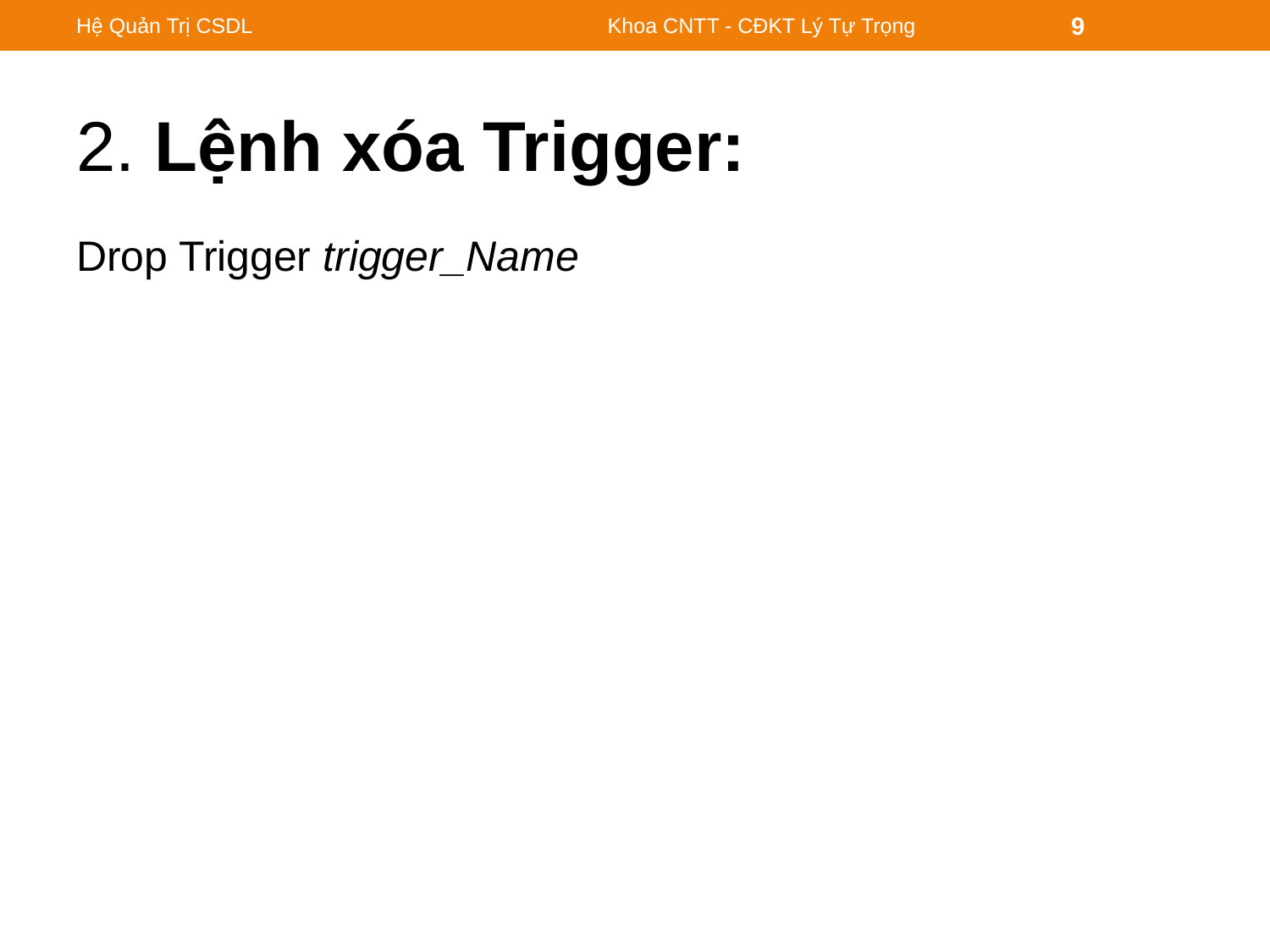

Hệ Quản Trị CSDL
Khoa CNTT - CĐKT Lý Tự Trọng
9
# 2. Lệnh xóa Trigger:
Drop Trigger trigger_Name